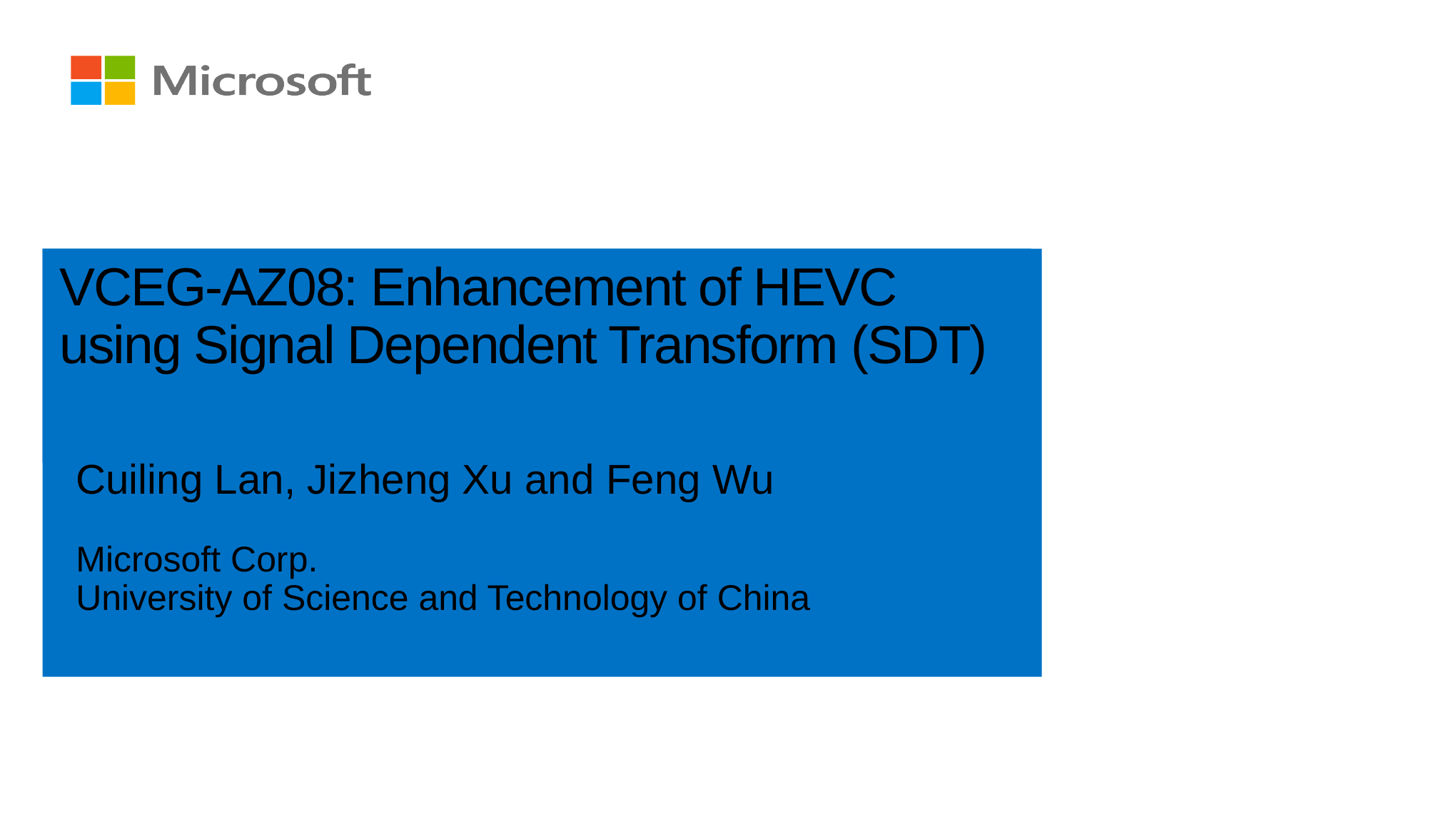

# VCEG-AZ08: Enhancement of HEVC using Signal Dependent Transform (SDT)
Cuiling Lan, Jizheng Xu and Feng Wu

Microsoft Corp.
University of Science and Technology of China